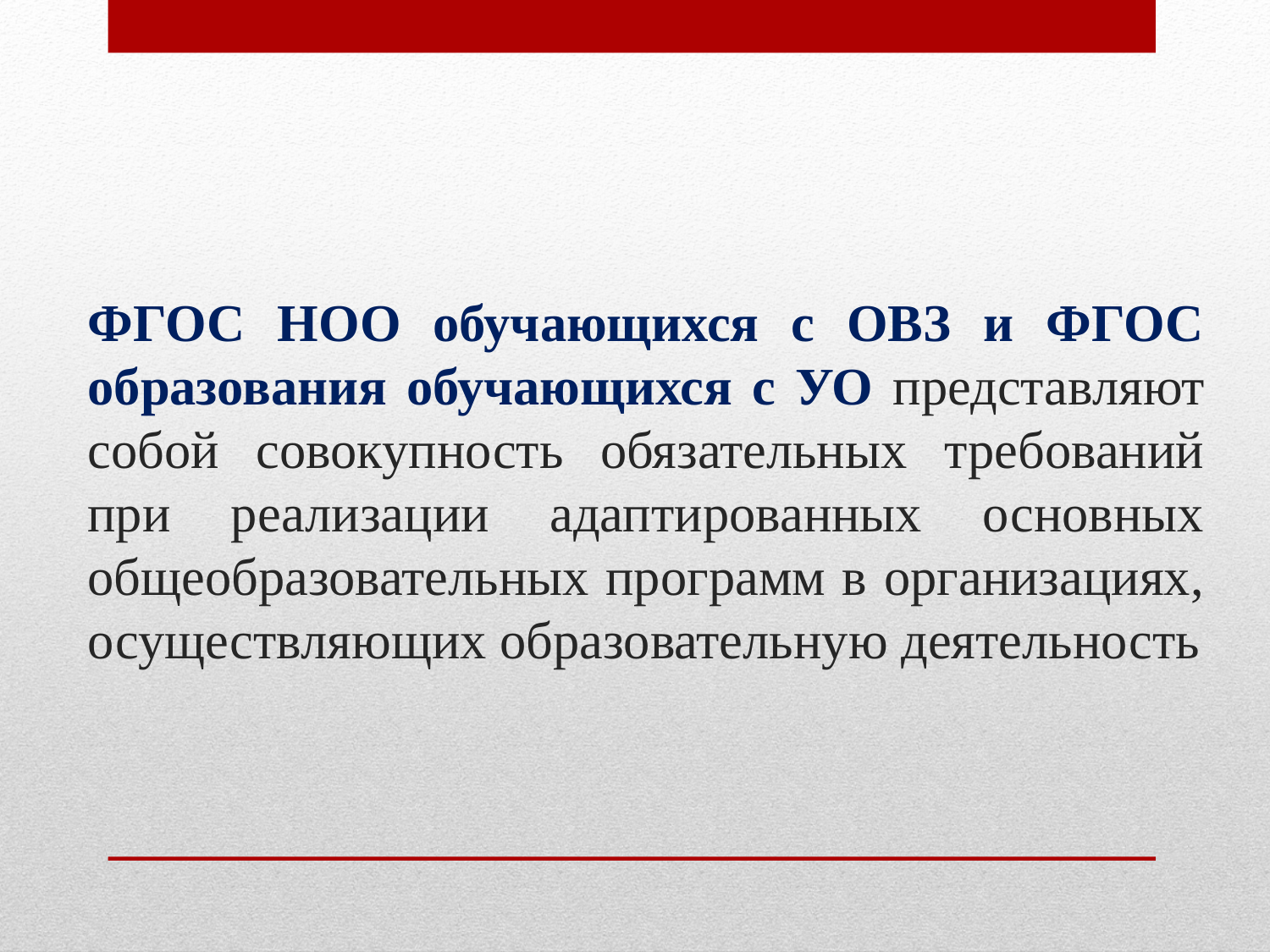

# ФГОС НОО обучающихся с ОВЗ и ФГОС образования обучающихся с УО представляют собой совокупность обязательных требований при реализации адаптированных основных общеобразовательных программ в организациях, осуществляющих образовательную деятельность